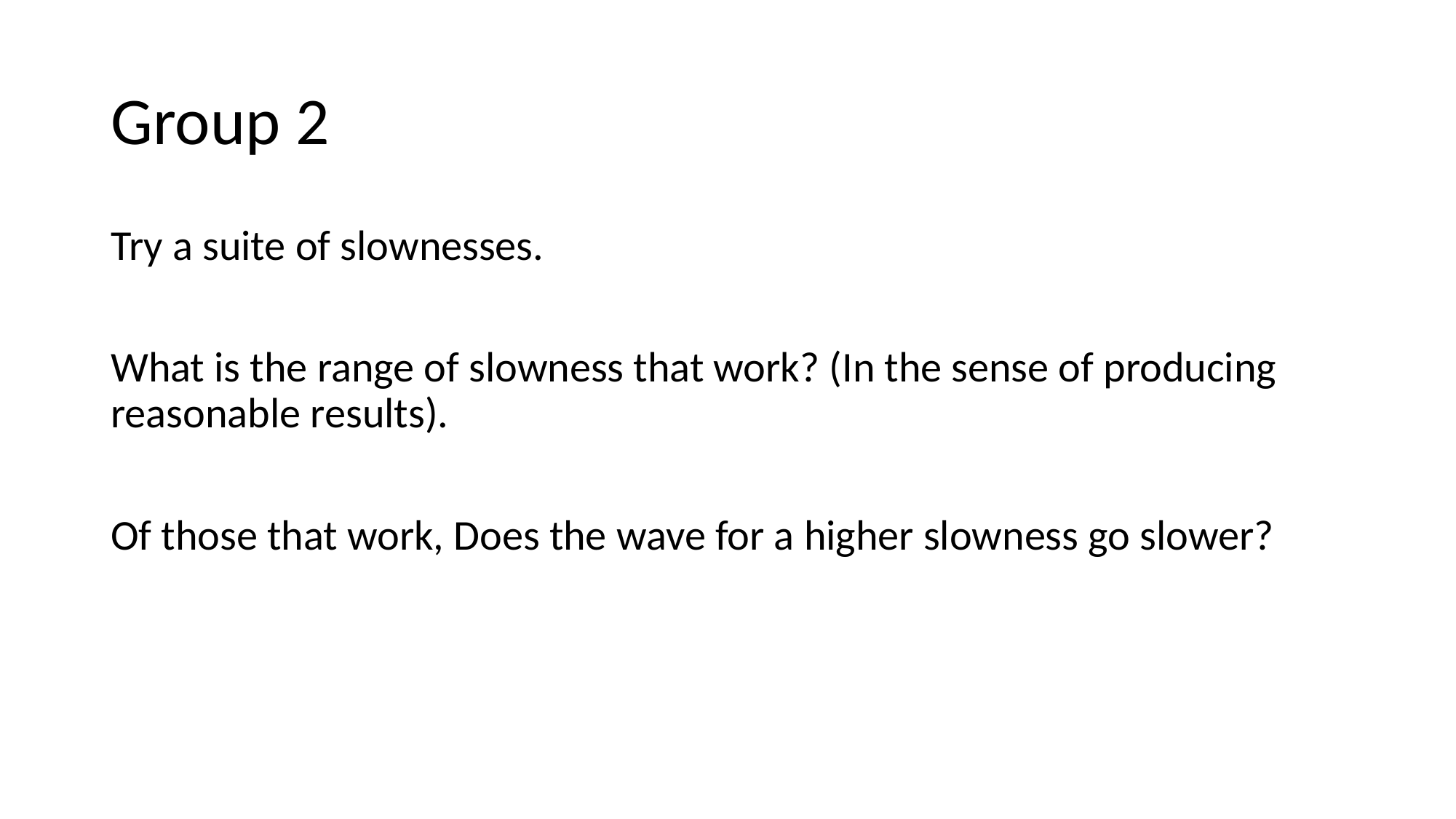

# Group 2
Try a suite of slownesses.

What is the range of slowness that work? (In the sense of producing reasonable results).

Of those that work, Does the wave for a higher slowness go slower?